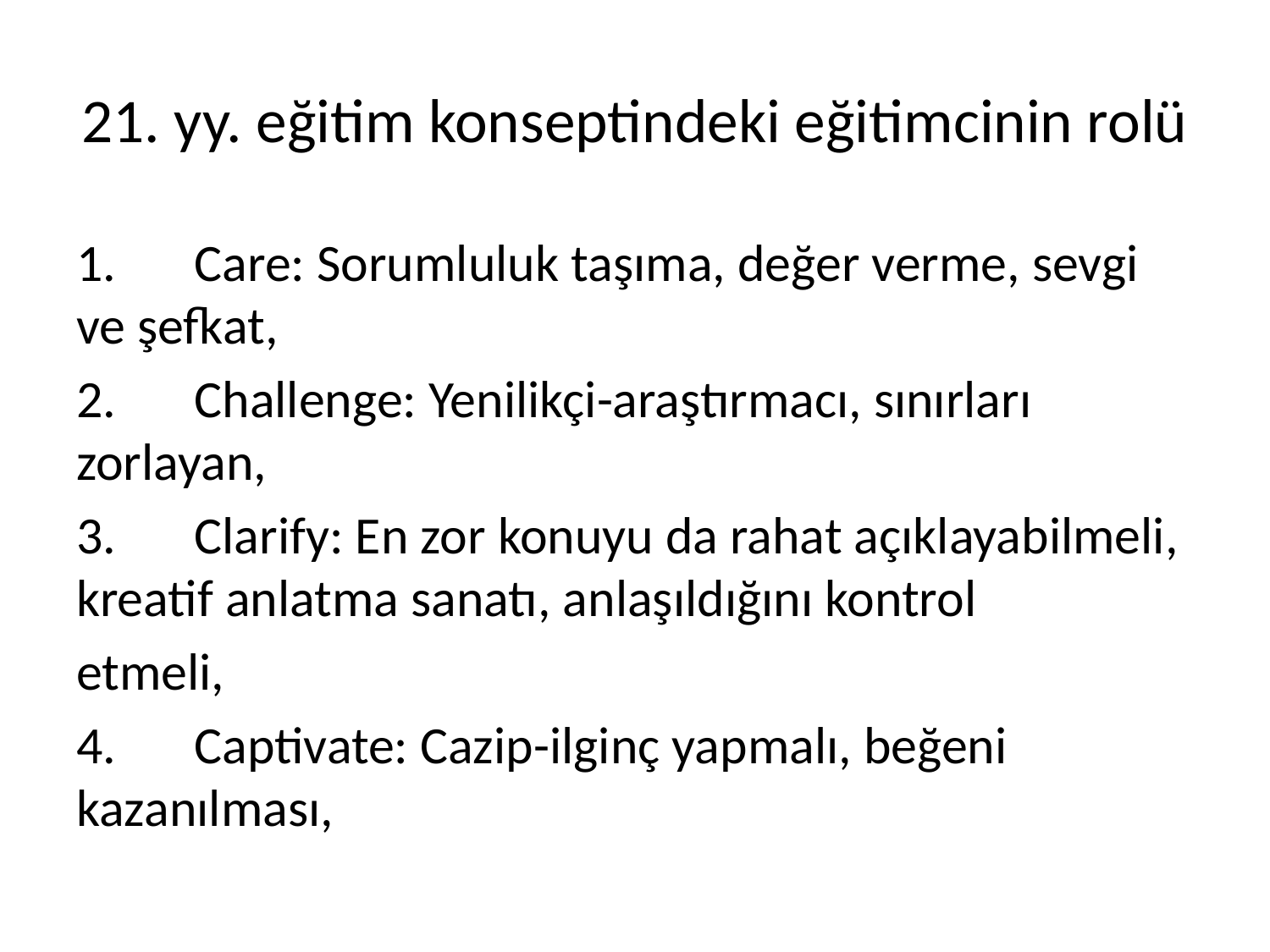

# 21. yy. eğitim konseptindeki eğitimcinin rolü
1.	Care: Sorumluluk taşıma, değer verme, sevgi ve şefkat,
2.	Challenge: Yenilikçi-araştırmacı, sınırları zorlayan,
3.	Clarify: En zor konuyu da rahat açıklayabilmeli, kreatif anlatma sanatı, anlaşıldığını kontrol
etmeli,
4.	Captivate: Cazip-ilginç yapmalı, beğeni kazanılması,